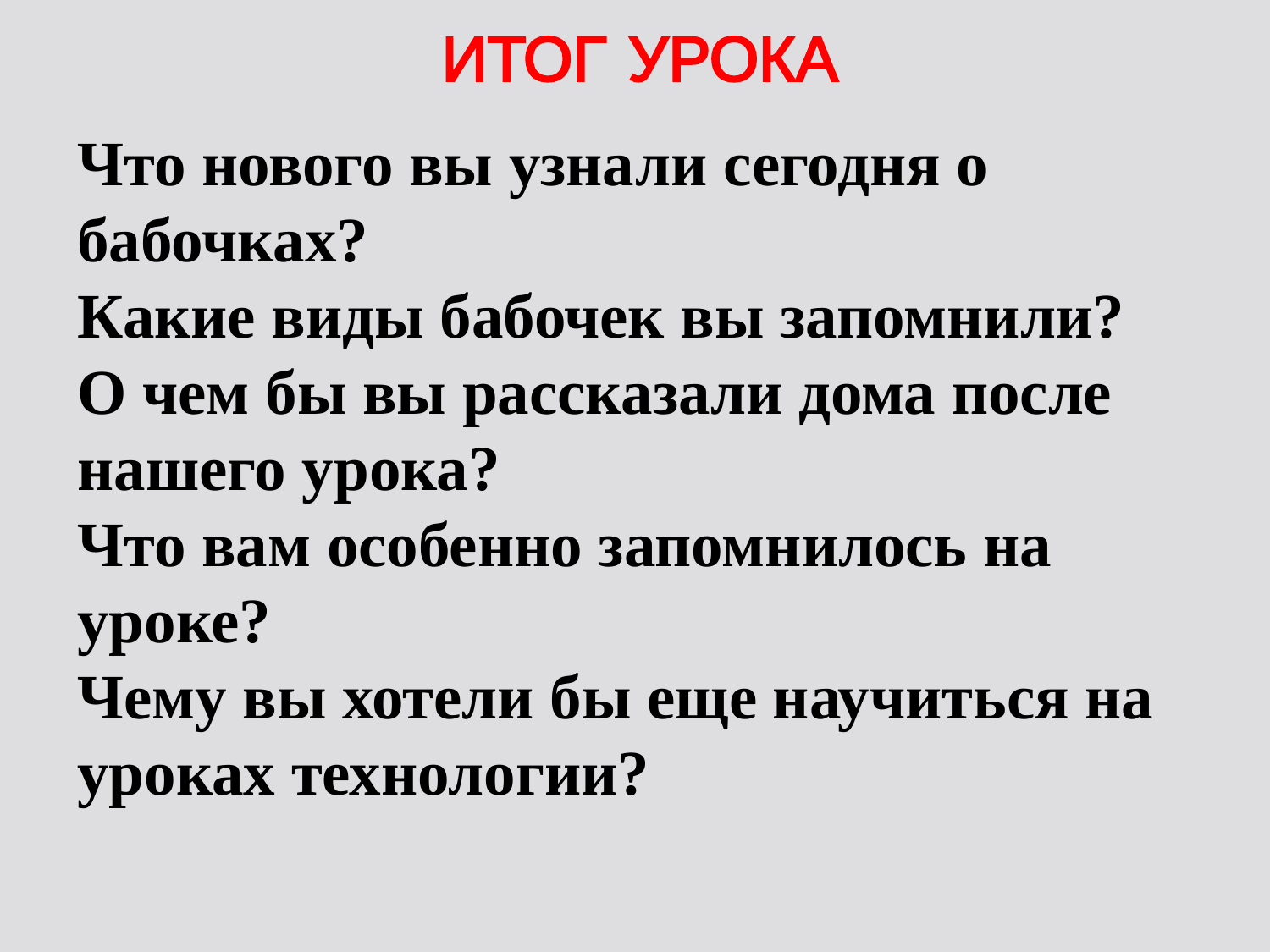

ИТОГ УРОКА
Что нового вы узнали сегодня о бабочках?
Какие виды бабочек вы запомнили?
О чем бы вы рассказали дома после нашего урока?
Что вам особенно запомнилось на уроке?
Чему вы хотели бы еще научиться на уроках технологии?